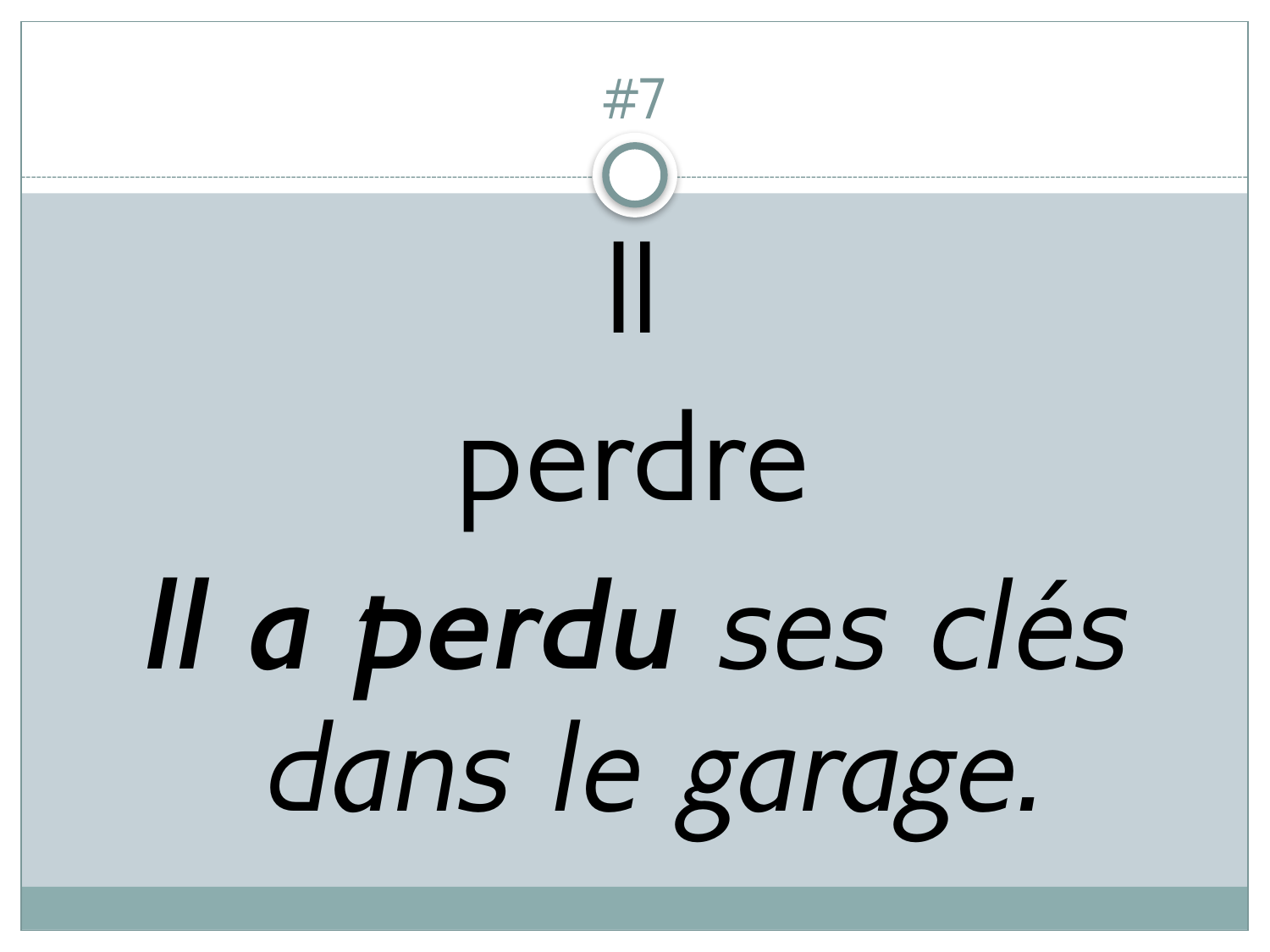

# #7
Il
perdre
Il a perdu ses clés dans le garage.